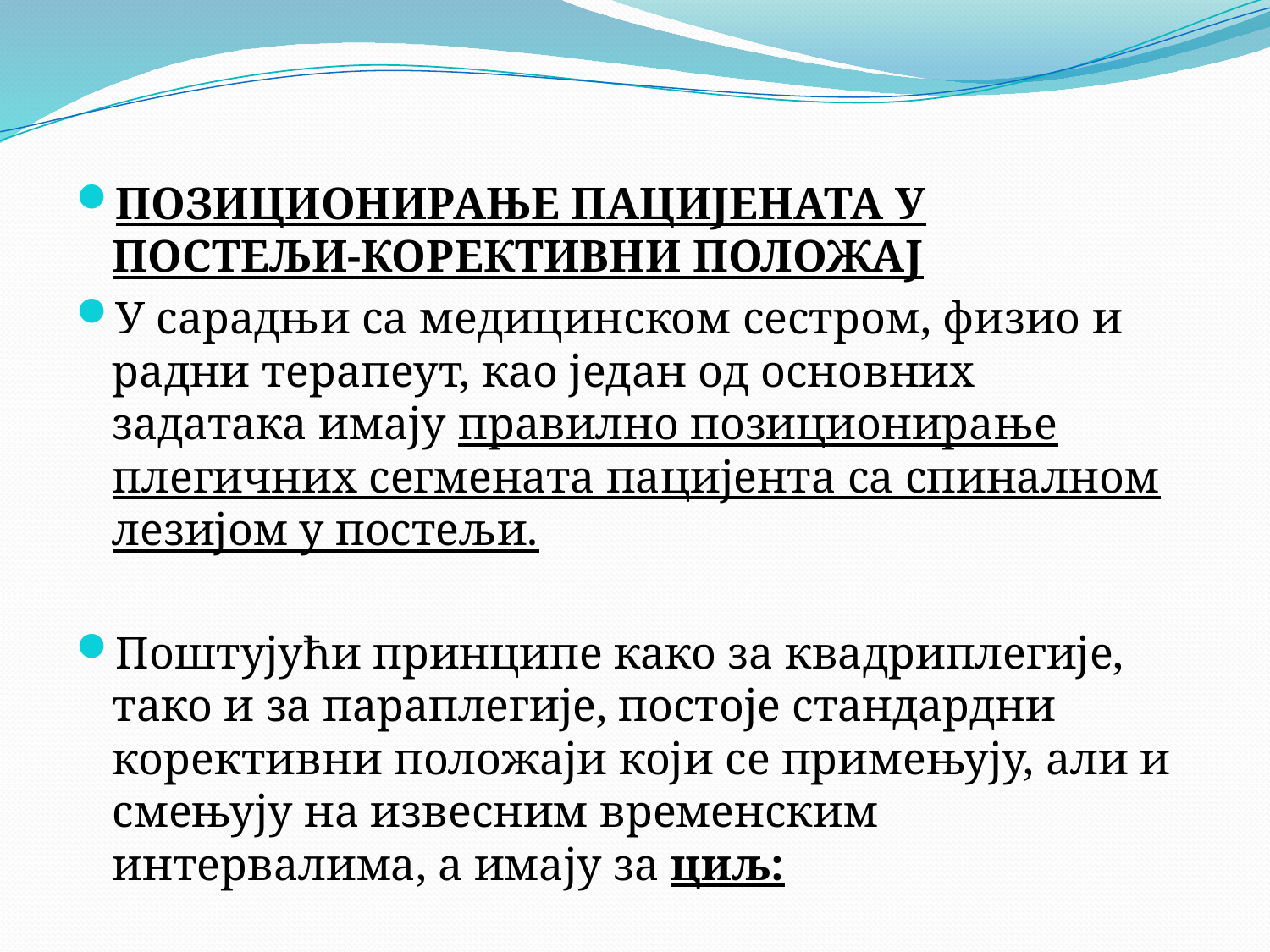

ПОЗИЦИОНИРАЊЕ ПАЦИЈЕНАТА У ПОСТЕЉИ-КОРЕКТИВНИ ПОЛОЖАЈ
У сарадњи са медицинском сестром, физио и радни терапеут, као један од основних задатака имају правилно позиционирање плегичних сегмената пацијента са спиналном лезијом у постељи.

Поштујући принципе како за квадриплегије, тако и за параплегије, постоје стандардни корективни положаји који се примењују, али и смењују на извесним временским интервалима, а имају за циљ: